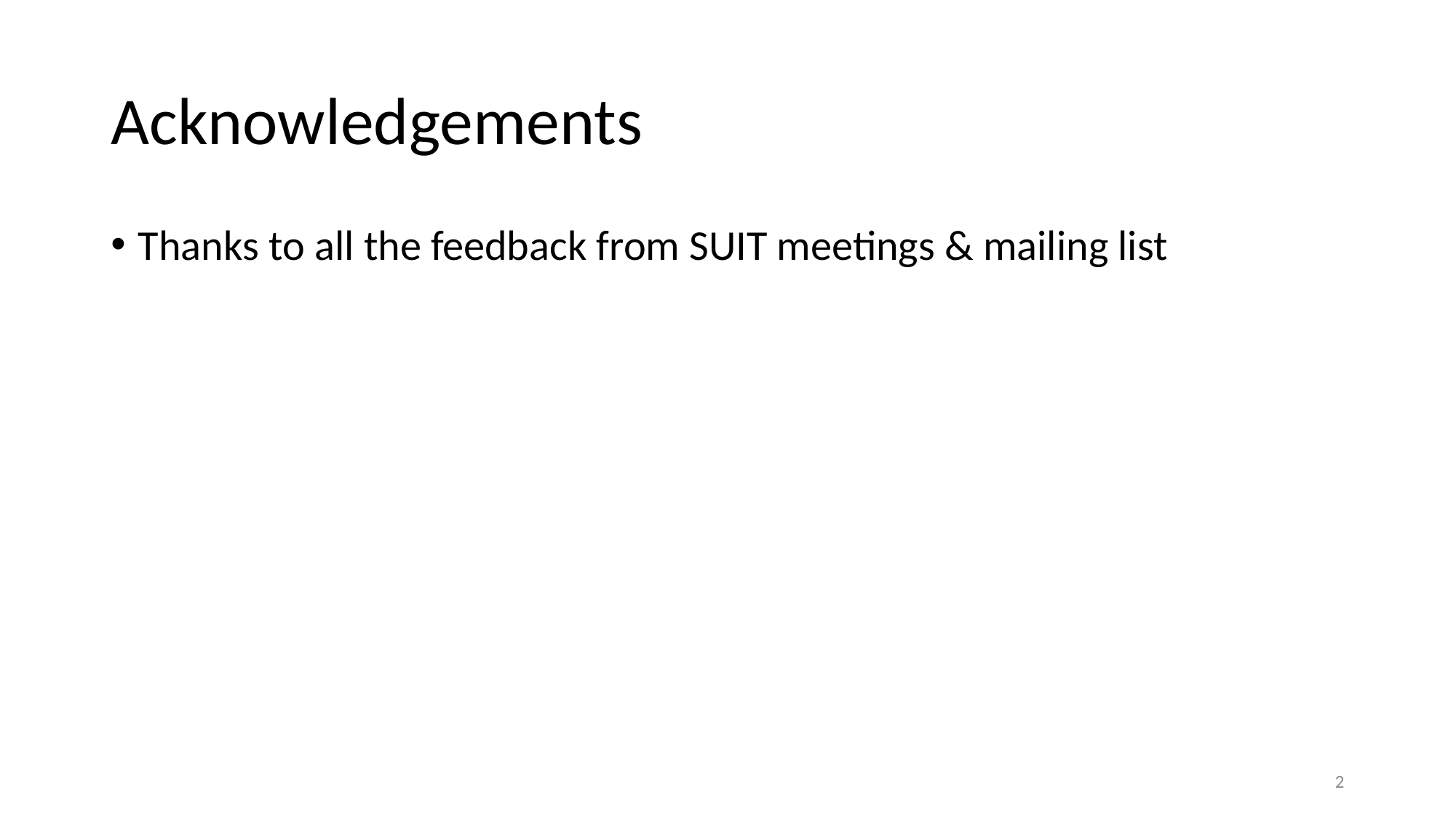

# Acknowledgements
Thanks to all the feedback from SUIT meetings & mailing list
2